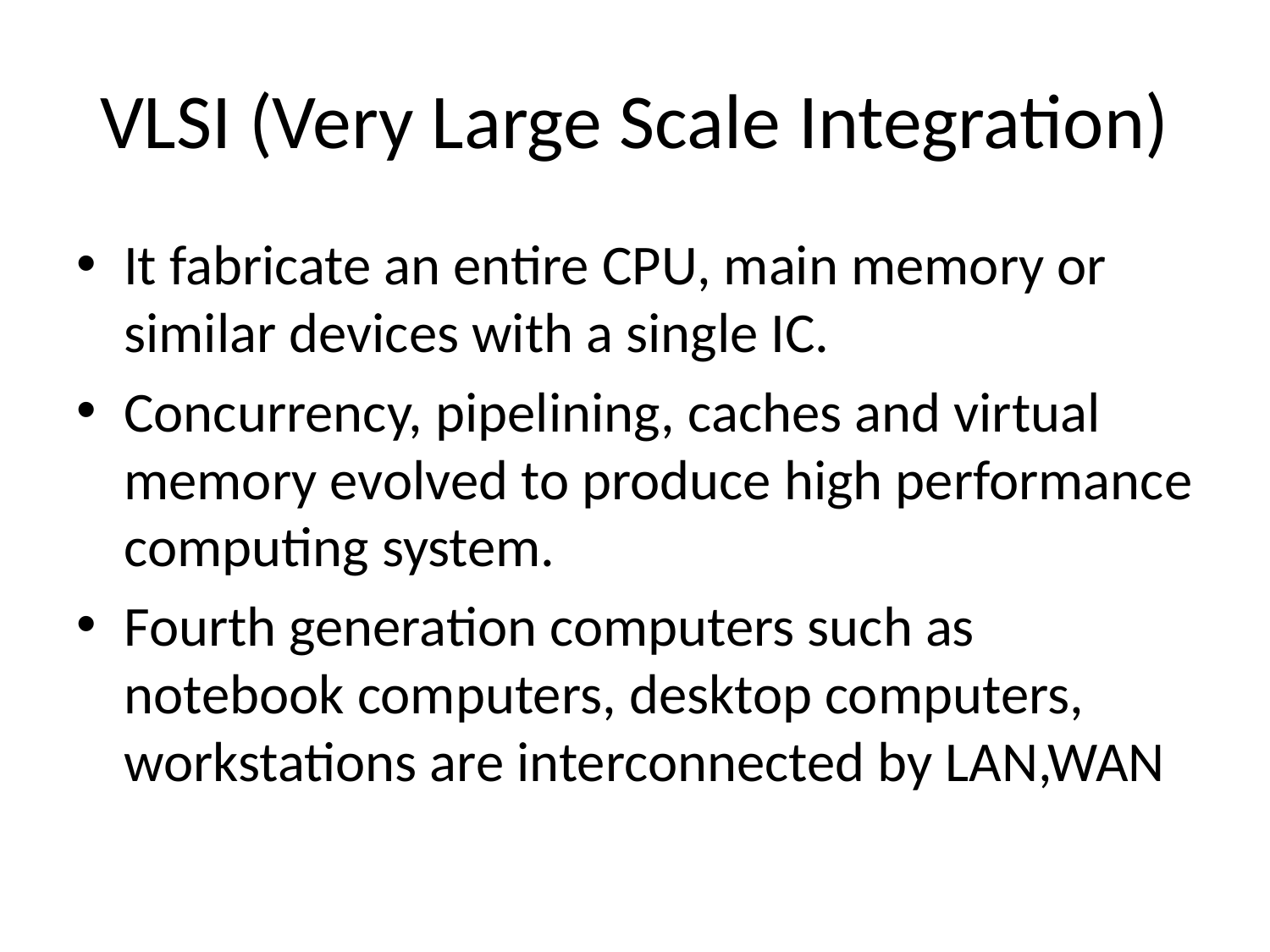

# VLSI (Very Large Scale Integration)
It fabricate an entire CPU, main memory or similar devices with a single IC.
Concurrency, pipelining, caches and virtual memory evolved to produce high performance computing system.
Fourth generation computers such as notebook computers, desktop computers, workstations are interconnected by LAN,WAN